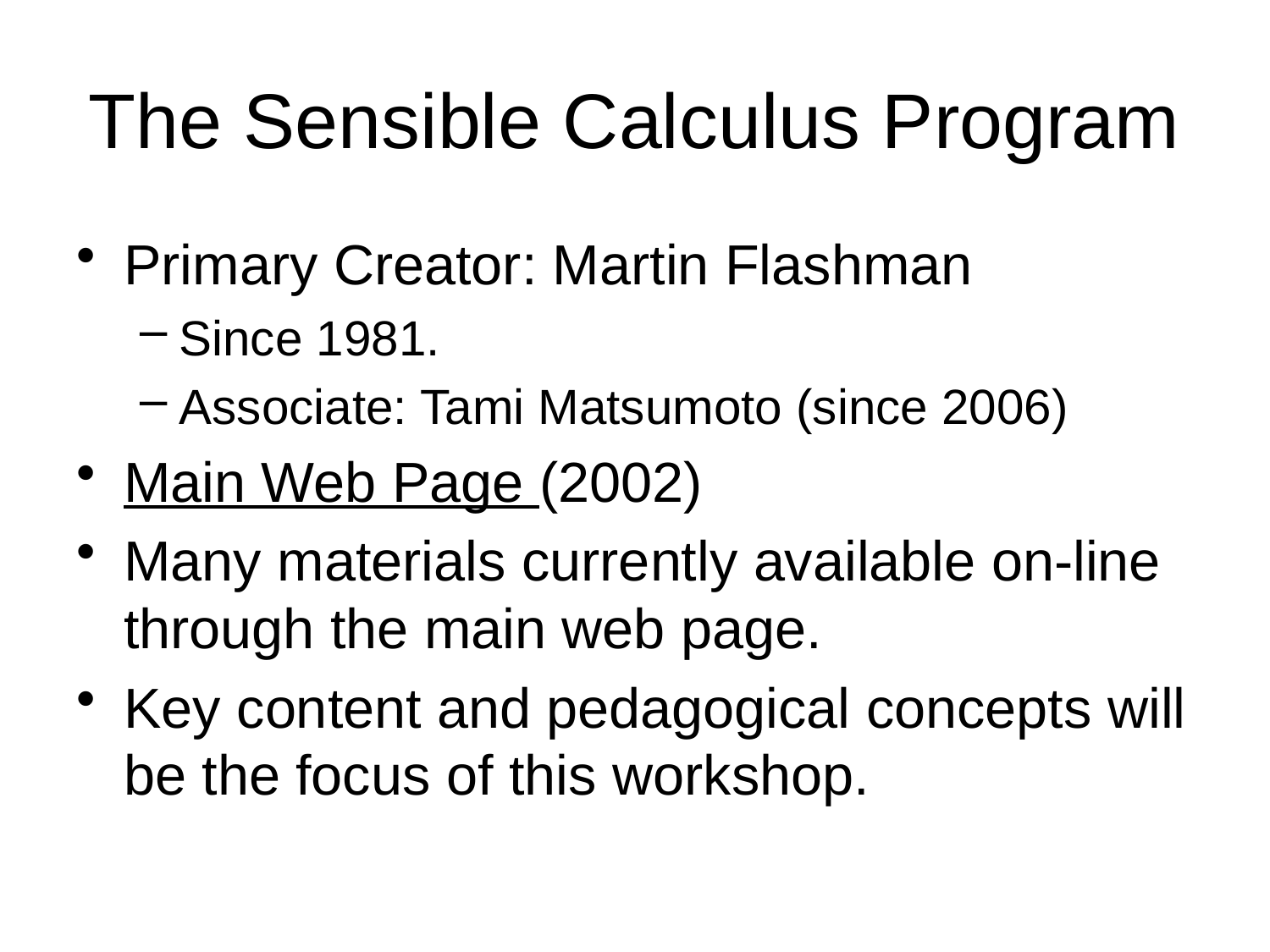

# The Sensible Calculus Program
Primary Creator: Martin Flashman
Since 1981.
Associate: Tami Matsumoto (since 2006)
Main Web Page (2002)
Many materials currently available on-line through the main web page.
Key content and pedagogical concepts will be the focus of this workshop.